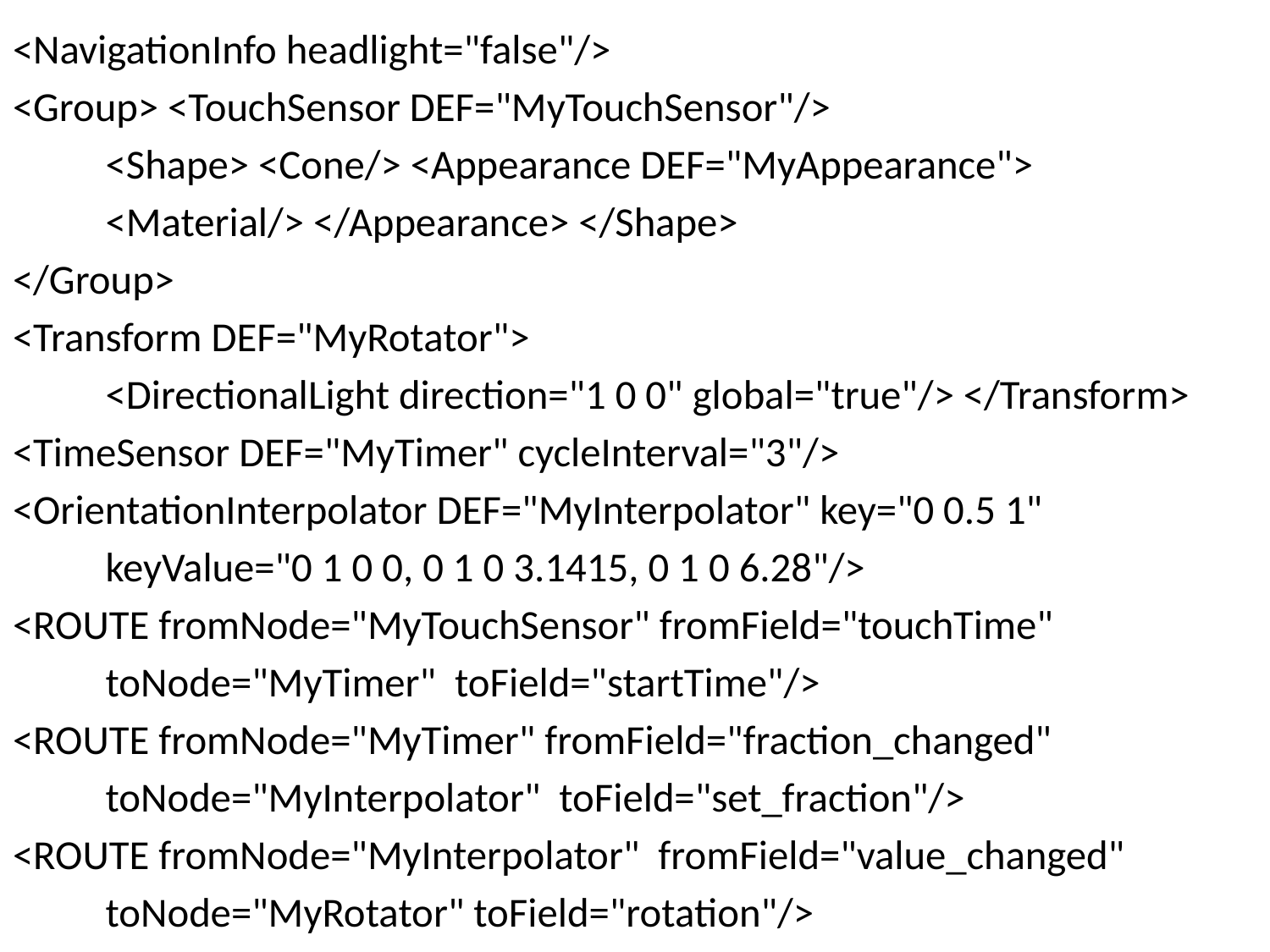

<NavigationInfo headlight="false"/>
<Group> <TouchSensor DEF="MyTouchSensor"/>
	<Shape> <Cone/> <Appearance DEF="MyAppearance">
	<Material/> </Appearance> </Shape>
</Group>
<Transform DEF="MyRotator">
	<DirectionalLight direction="1 0 0" global="true"/> </Transform>
<TimeSensor DEF="MyTimer" cycleInterval="3"/>
<OrientationInterpolator DEF="MyInterpolator" key="0 0.5 1"
	keyValue="0 1 0 0, 0 1 0 3.1415, 0 1 0 6.28"/>
<ROUTE fromNode="MyTouchSensor" fromField="touchTime"
	toNode="MyTimer"  toField="startTime"/>
<ROUTE fromNode="MyTimer" fromField="fraction_changed"
	toNode="MyInterpolator"  toField="set_fraction"/>
<ROUTE fromNode="MyInterpolator"  fromField="value_changed"
	toNode="MyRotator" toField="rotation"/>